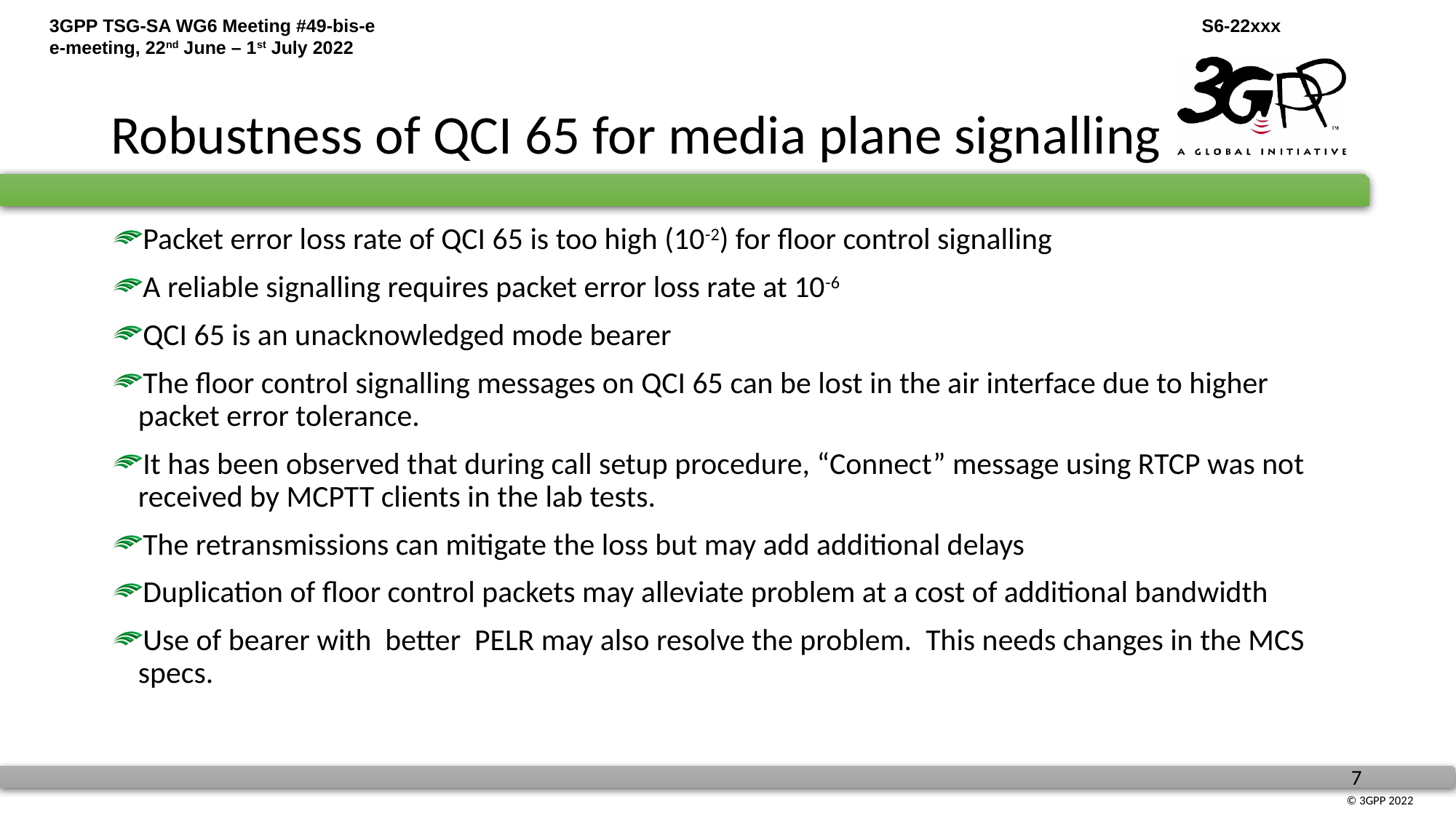

# Robustness of QCI 65 for media plane signalling
Packet error loss rate of QCI 65 is too high (10-2) for floor control signalling
A reliable signalling requires packet error loss rate at 10-6
QCI 65 is an unacknowledged mode bearer
The floor control signalling messages on QCI 65 can be lost in the air interface due to higher packet error tolerance.
It has been observed that during call setup procedure, “Connect” message using RTCP was not received by MCPTT clients in the lab tests.
The retransmissions can mitigate the loss but may add additional delays
Duplication of floor control packets may alleviate problem at a cost of additional bandwidth
Use of bearer with  better  PELR may also resolve the problem.  This needs changes in the MCS specs.